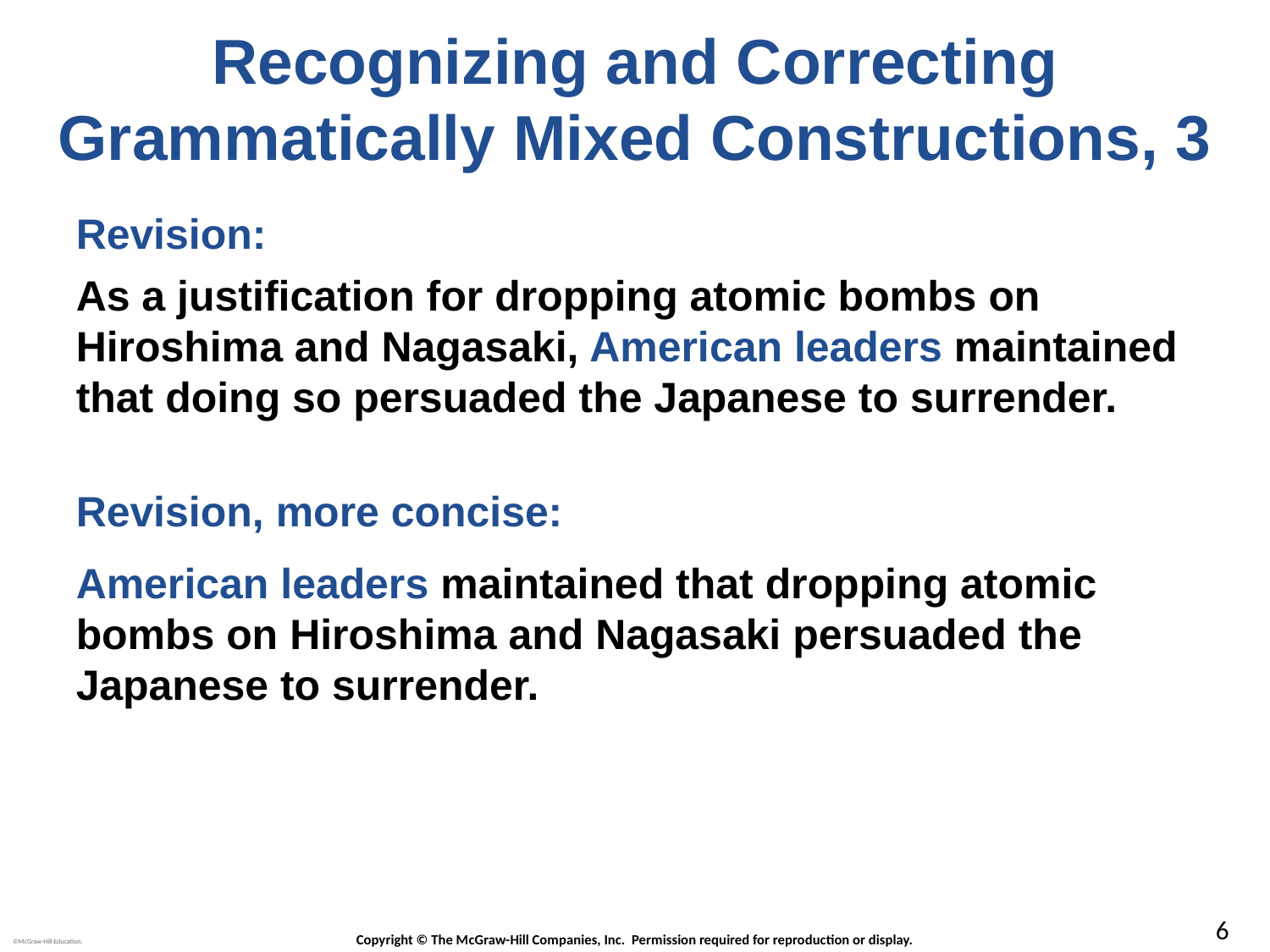

# Recognizing and Correcting Grammatically Mixed Constructions, 3
Revision:
As a justification for dropping atomic bombs on Hiroshima and Nagasaki, American leaders maintained that doing so persuaded the Japanese to surrender.
Revision, more concise:
American leaders maintained that dropping atomic bombs on Hiroshima and Nagasaki persuaded the Japanese to surrender.